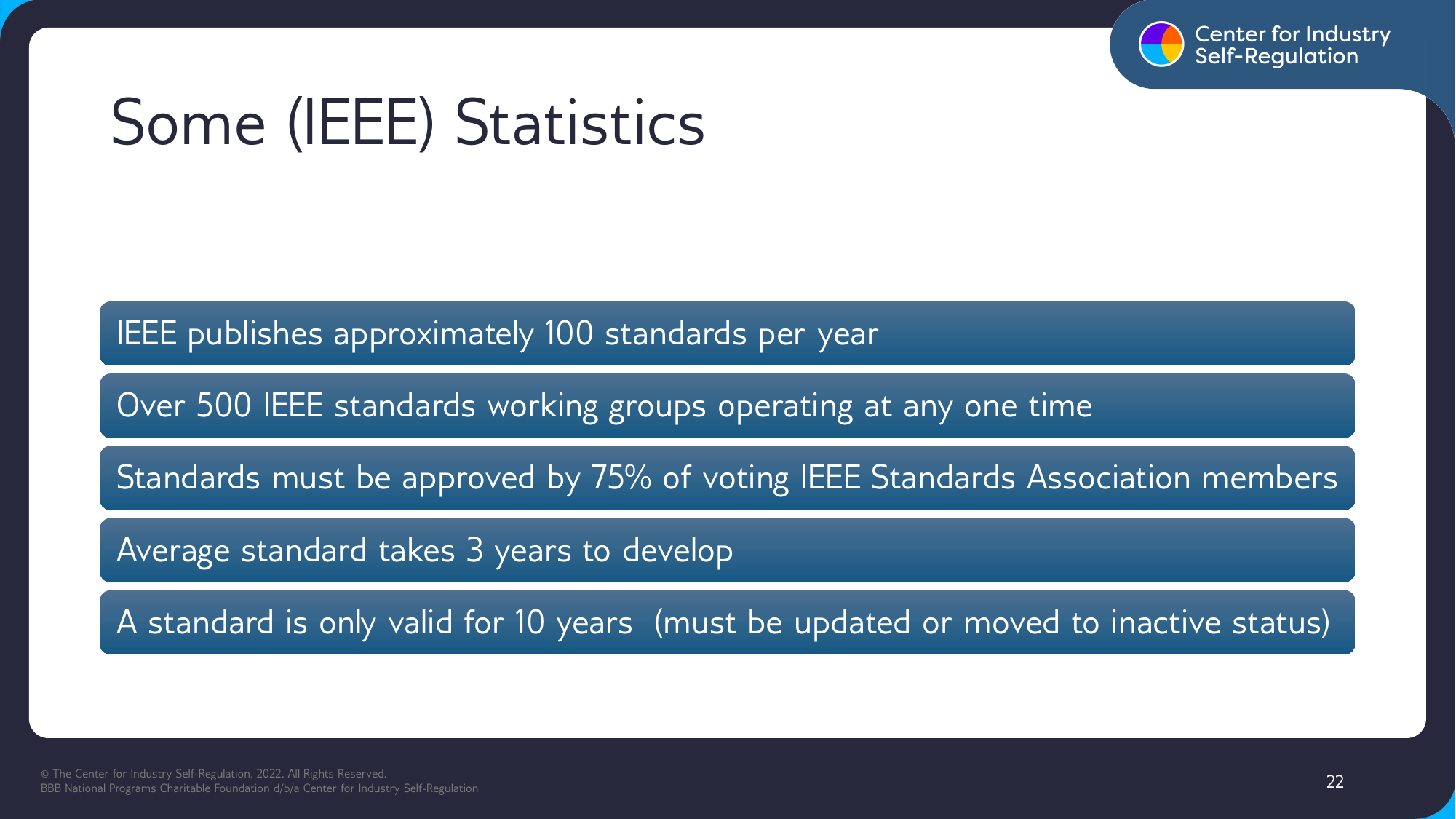

# Some (IEEE) Statistics
IEEE publishes approximately 100 standards per year​
Over 500 IEEE standards working groups operating at any one time​
Standards must be approved by 75% of voting IEEE Standards Association members​
Average standard takes 3 years to develop​
A standard is only valid for 10 years  (must be updated or moved to inactive status)

22